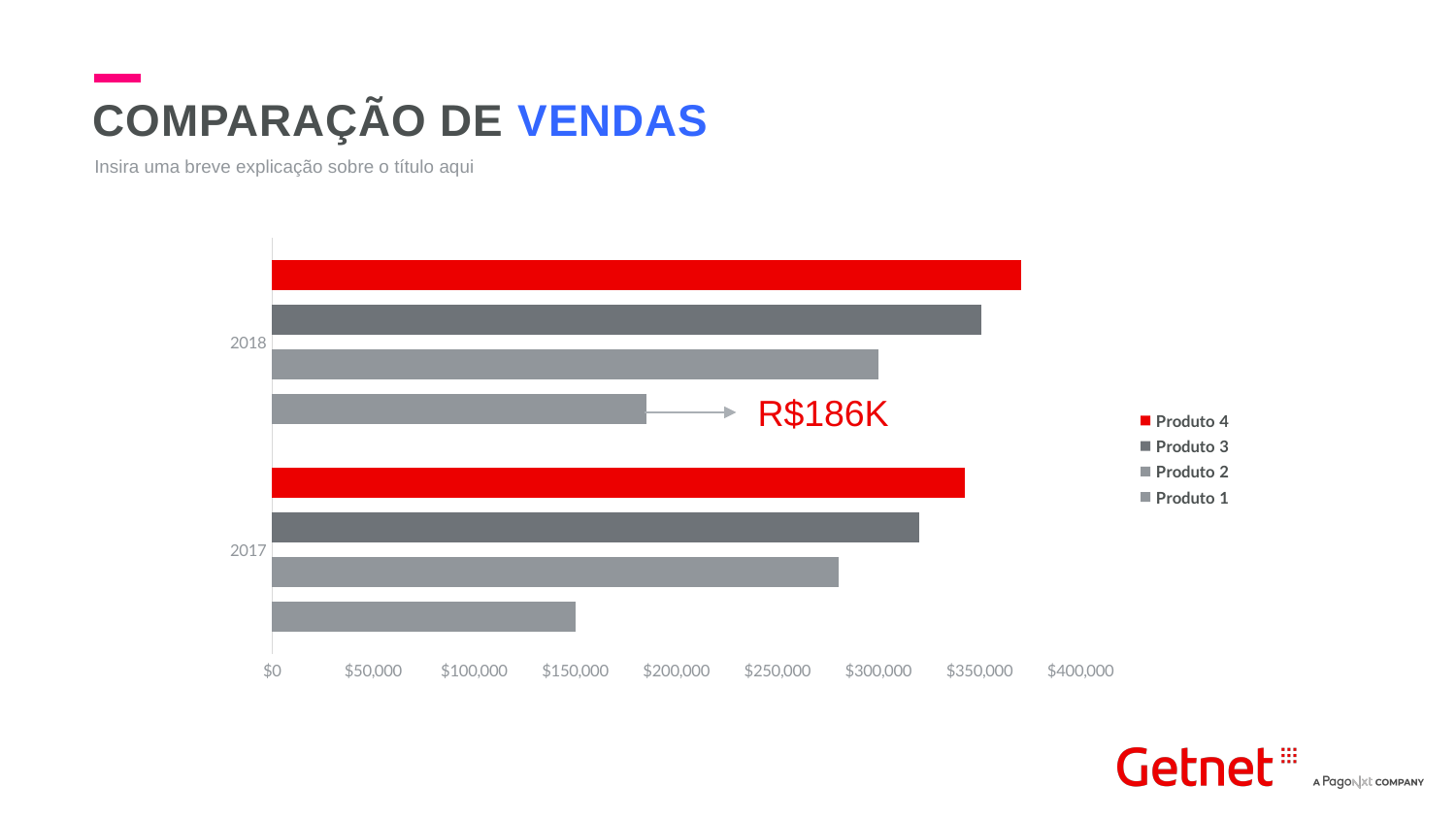

Comparação de vendas
Insira uma breve explicação sobre o título aqui

### Chart

| Category | Produto 1 | Produto 2 | Produto 3 | Produto 4 |
|---|---|---|---|---|
| 2017 | 150350.0 | 280346.0 | 320355.0 | 342500.0 |
| 2018 | 185000.0 | 300100.0 | 350665.0 | 370560.0 |
r$186k